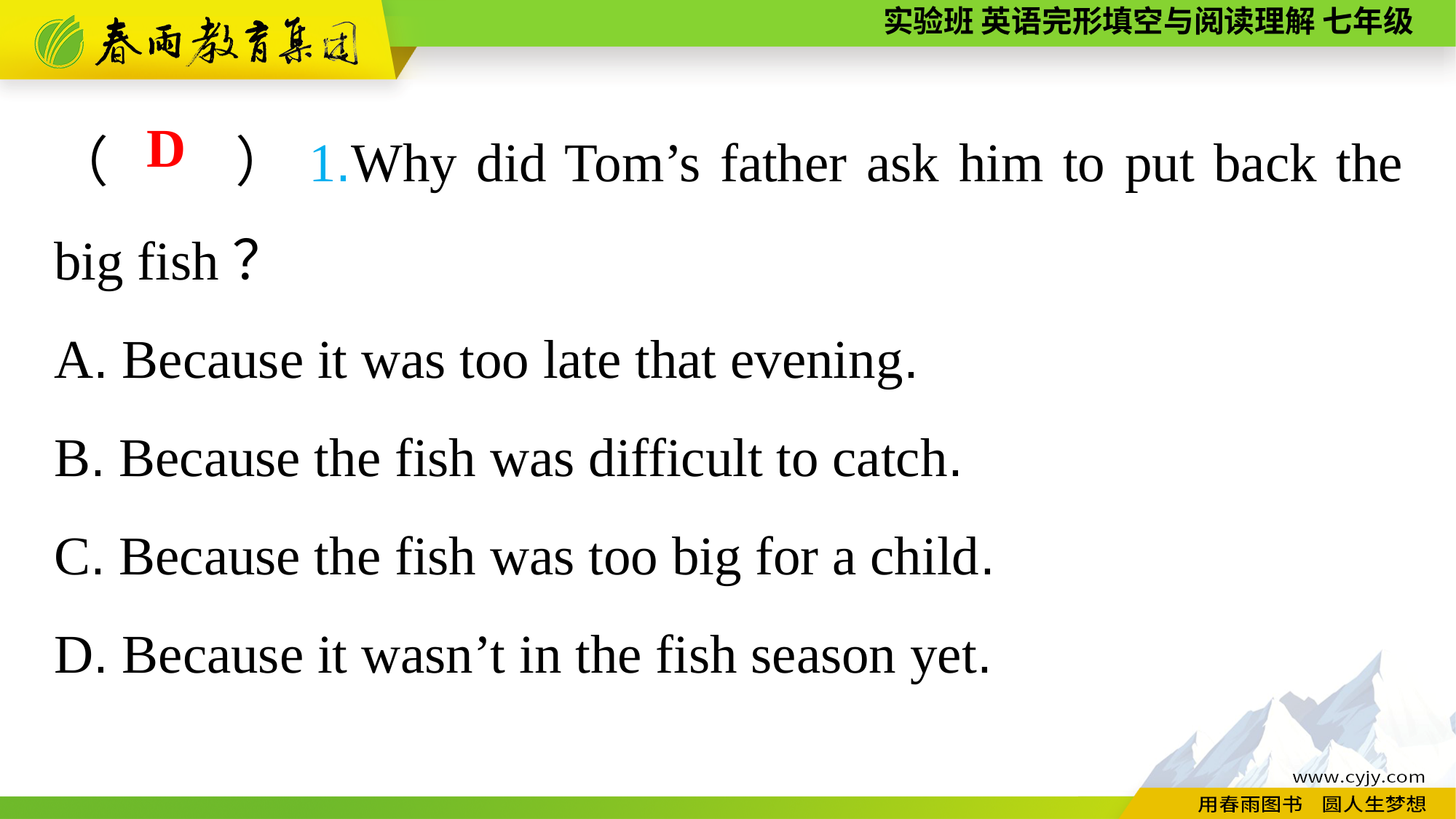

（　　）1.Why did Tom’s father ask him to put back the big fish？
A. Because it was too late that evening.
B. Because the fish was difficult to catch.
C. Because the fish was too big for a child.
D. Because it wasn’t in the fish season yet.
D